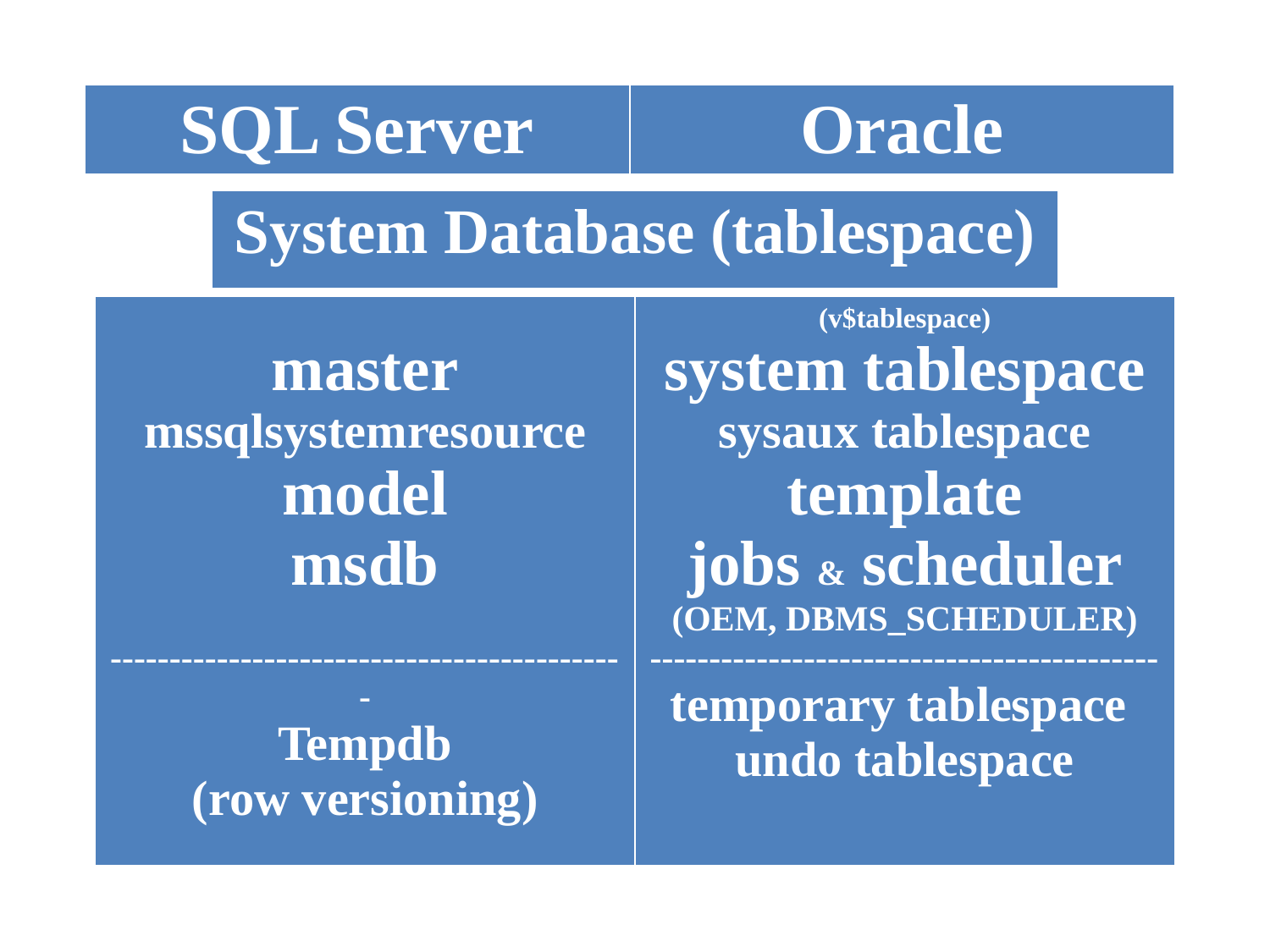

| SQL Server | Oracle |
| --- | --- |
| System Database (tablespace) |
| --- |
| master mssqlsystemresource model msdb -------------------------------------------- Tempdb (row versioning) | (v$tablespace) system tablespace sysaux tablespace template jobs & scheduler (OEM, DBMS\_SCHEDULER) ------------------------------------------- temporary tablespace undo tablespace |
| --- | --- |